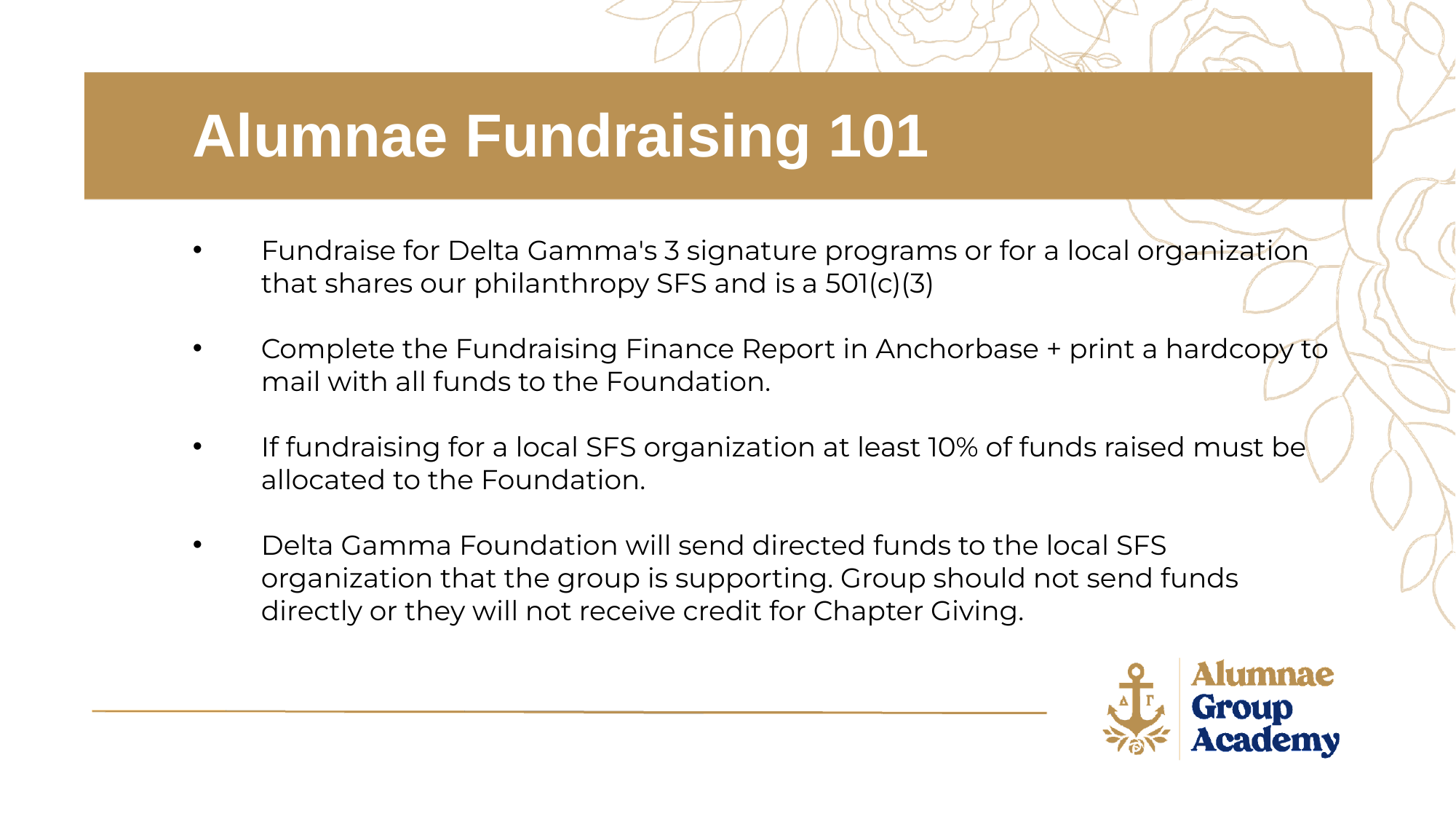

Alumnae Fundraising 101
Fundraise for Delta Gamma's 3 signature programs or for a local organization that shares our philanthropy SFS and is a 501(c)(3)

Complete the Fundraising Finance Report in Anchorbase + print a hardcopy to mail with all funds to the Foundation.

If fundraising for a local SFS organization at least 10% of funds raised must be allocated to the Foundation.

Delta Gamma Foundation will send directed funds to the local SFS organization that the group is supporting. Group should not send funds directly or they will not receive credit for Chapter Giving.